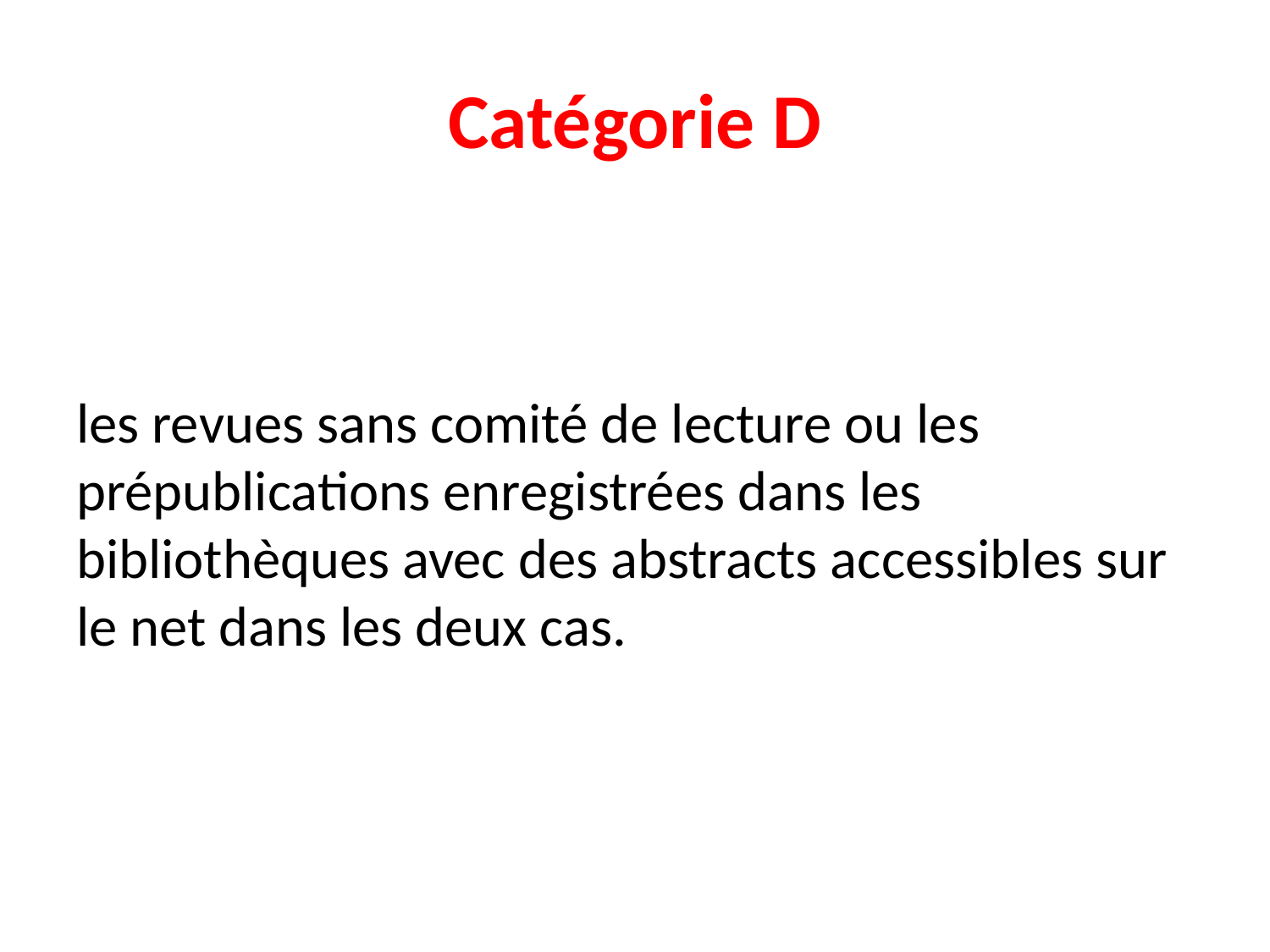

# Catégorie D

les revues sans comité de lecture ou les prépublications enregistrées dans les bibliothèques avec des abstracts accessibles sur le net dans les deux cas.